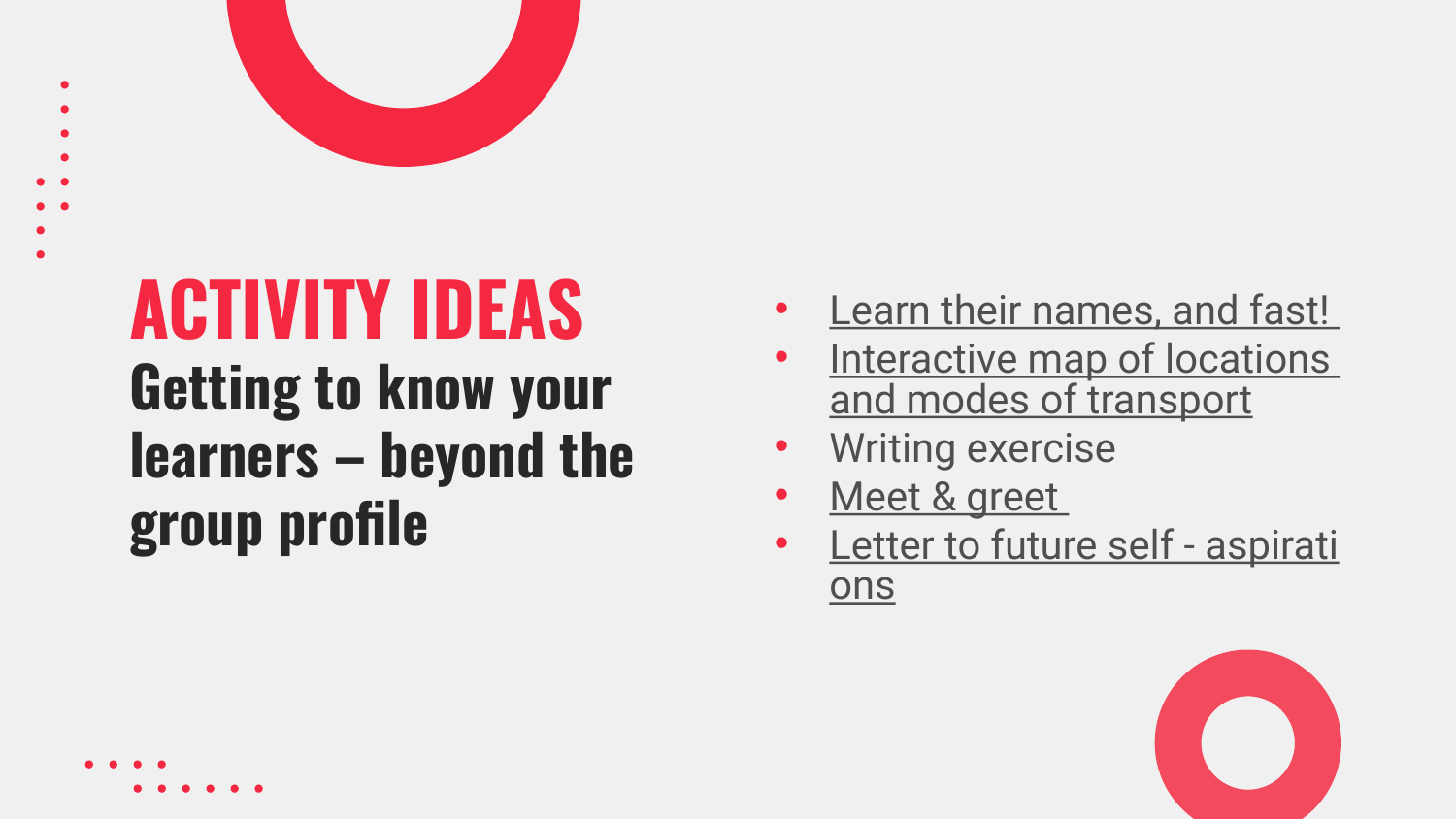

# ACTIVITY IDEAS Getting to know your learners – beyond the group profile
Learn their names, and fast!
Interactive map of locations and modes of transport
Writing exercise
Meet & greet
Letter to future self - aspirations